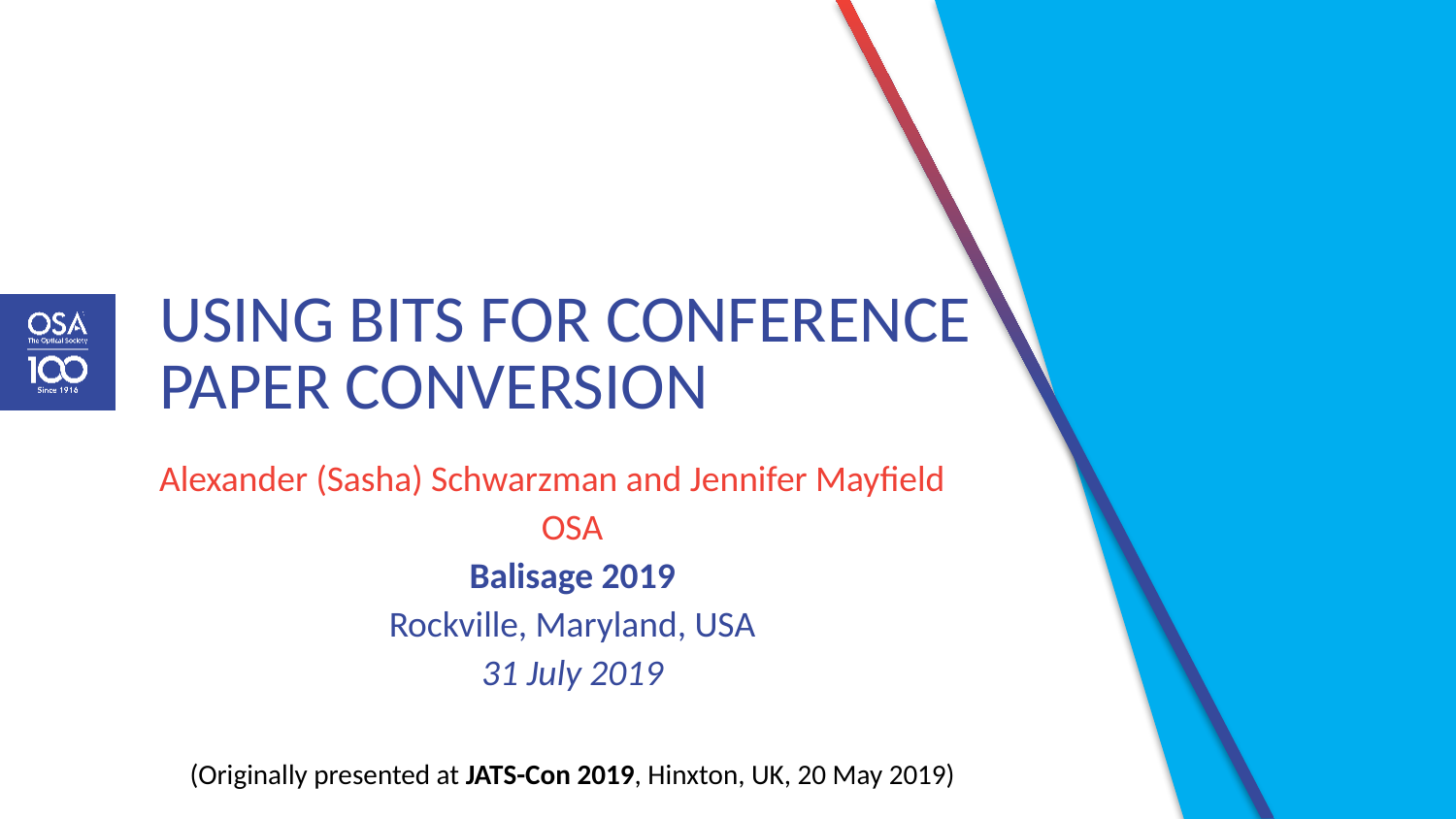

# USING BITS FOR CONFERENCE PAPER CONVERSION
Alexander (Sasha) Schwarzman and Jennifer Mayfield
OSA
Balisage 2019
Rockville, Maryland, USA
31 July 2019

(Originally presented at JATS-Con 2019, Hinxton, UK, 20 May 2019)